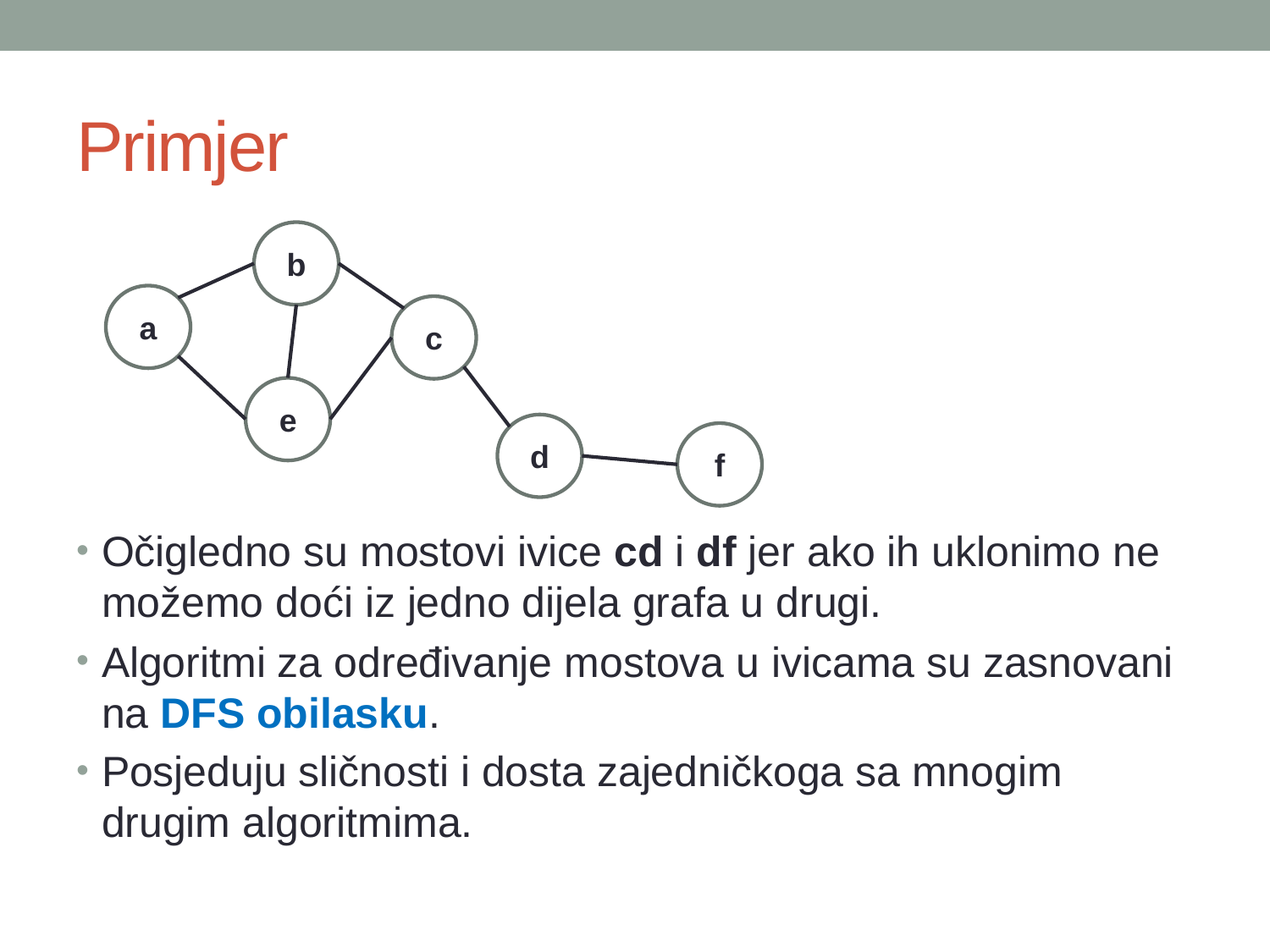

# Primjer

Očigledno su mostovi ivice cd i df jer ako ih uklonimo ne možemo doći iz jedno dijela grafa u drugi.
Algoritmi za određivanje mostova u ivicama su zasnovani na DFS obilasku.
Posjeduju sličnosti i dosta zajedničkoga sa mnogim drugim algoritmima.
b
a
c
e
d
f